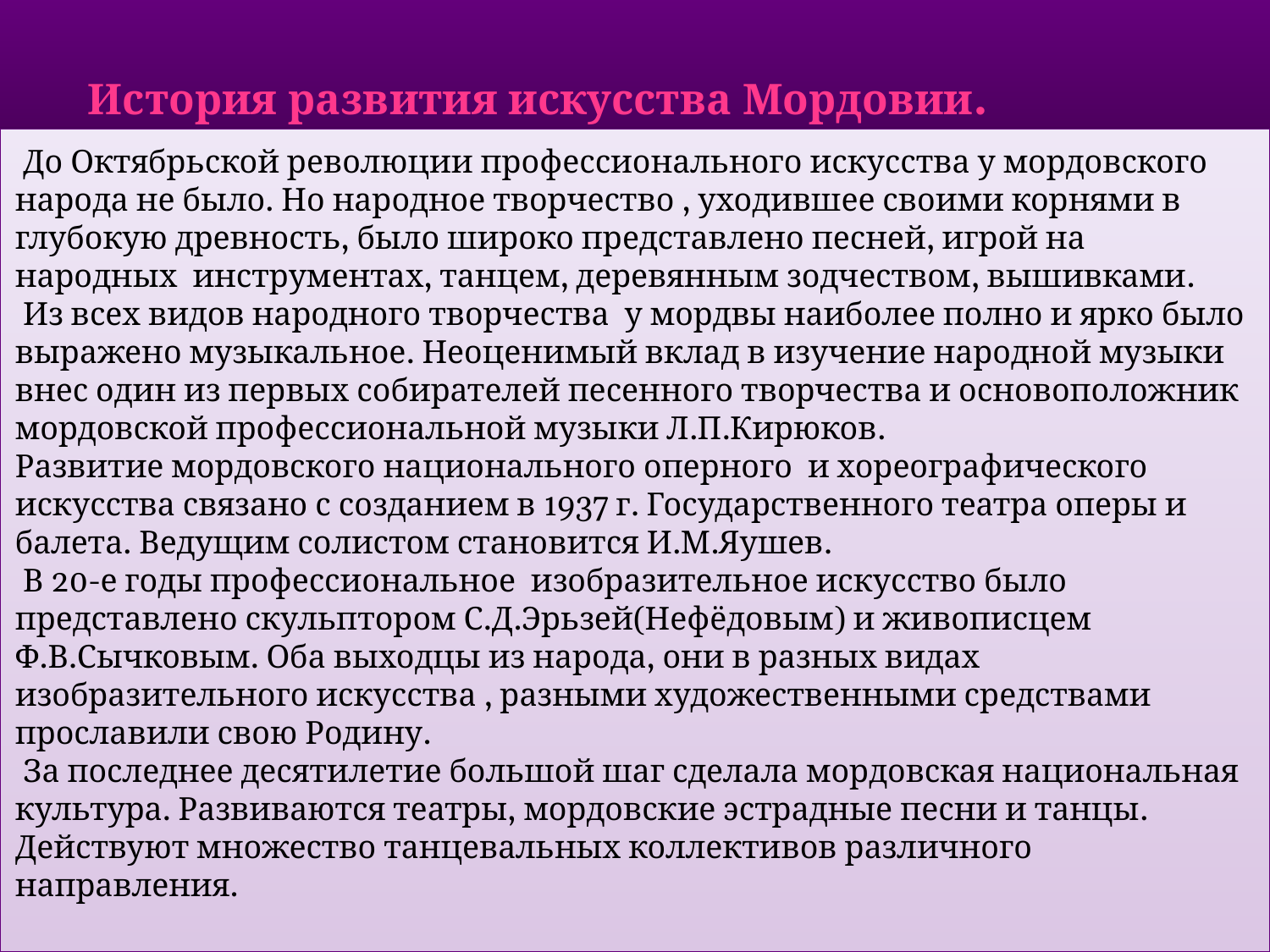

# История развития искусства Мордовии.
 До Октябрьской революции профессионального искусства у мордовского народа не было. Но народное творчество , уходившее своими корнями в глубокую древность, было широко представлено песней, игрой на народных  инструментах, танцем, деревянным зодчеством, вышивками.
 Из всех видов народного творчества  у мордвы наиболее полно и ярко было выражено музыкальное. Неоценимый вклад в изучение народной музыки внес один из первых собирателей песенного творчества и основоположник мордовской профессиональной музыки Л.П.Кирюков.
Развитие мордовского национального оперного  и хореографического искусства связано с созданием в 1937 г. Государственного театра оперы и балета. Ведущим солистом становится И.М.Яушев.
 В 20-е годы профессиональное  изобразительное искусство было представлено скульптором С.Д.Эрьзей(Нефёдовым) и живописцем Ф.В.Сычковым. Оба выходцы из народа, они в разных видах изобразительного искусства , разными художественными средствами прославили свою Родину.
 За последнее десятилетие большой шаг сделала мордовская национальная культура. Развиваются театры, мордовские эстрадные песни и танцы. Действуют множество танцевальных коллективов различного  направления.